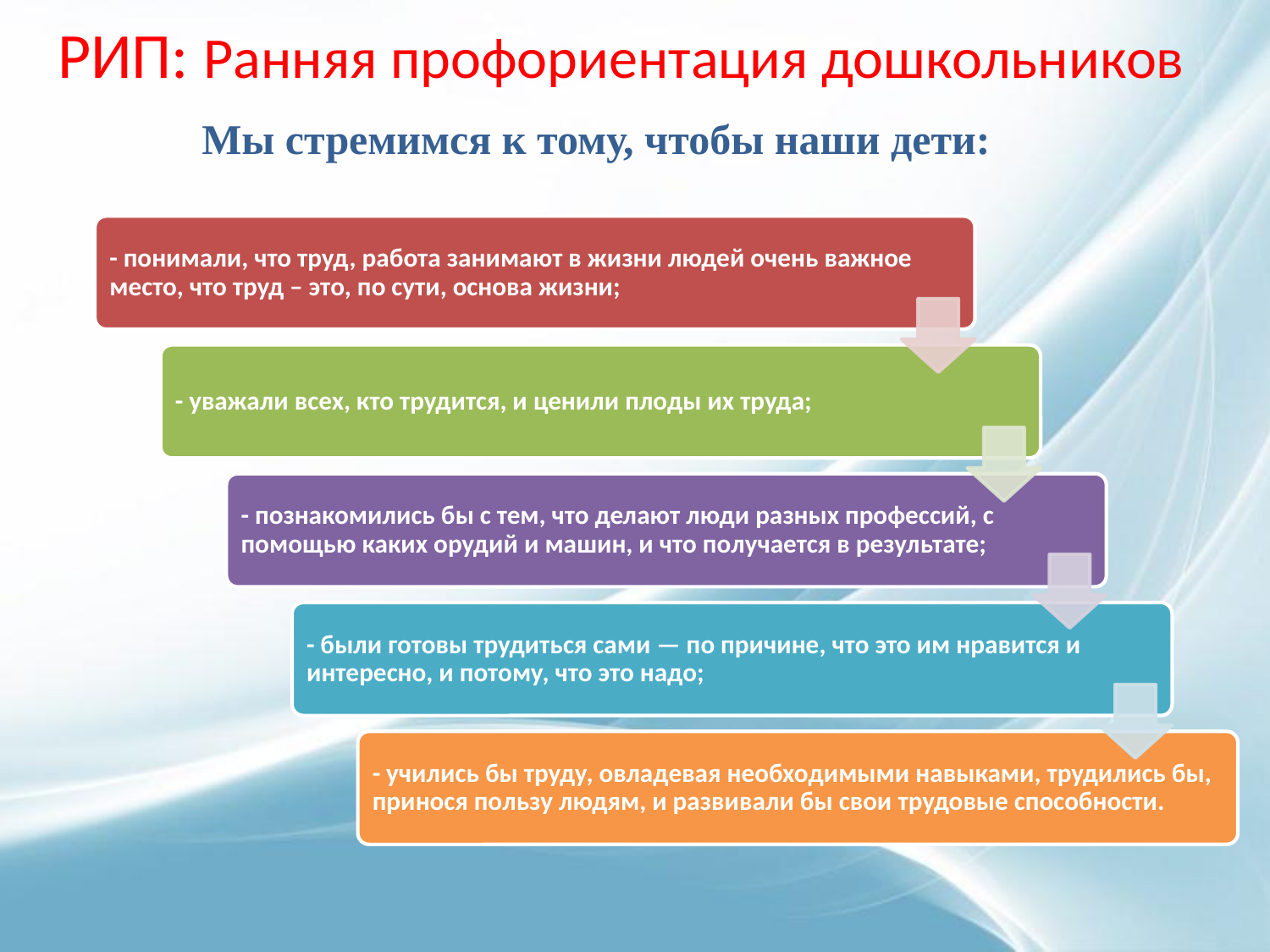

# РИП: Ранняя профориентация дошкольников
Мы стремимся к тому, чтобы наши дети:
- понимали, что труд, работа занимают в жизни людей очень важное место, что труд – это, по сути, основа жизни;
- уважали всех, кто трудится, и ценили плоды их труда;
- познакомились бы с тем, что делают люди разных профессий, с помощью каких орудий и машин, и что получается в результате;
- были готовы трудиться сами — по причине, что это им нравится и интересно, и потому, что это надо;
- учились бы труду, овладевая необходимыми навыками, трудились бы, принося пользу людям, и развивали бы свои трудовые способности.